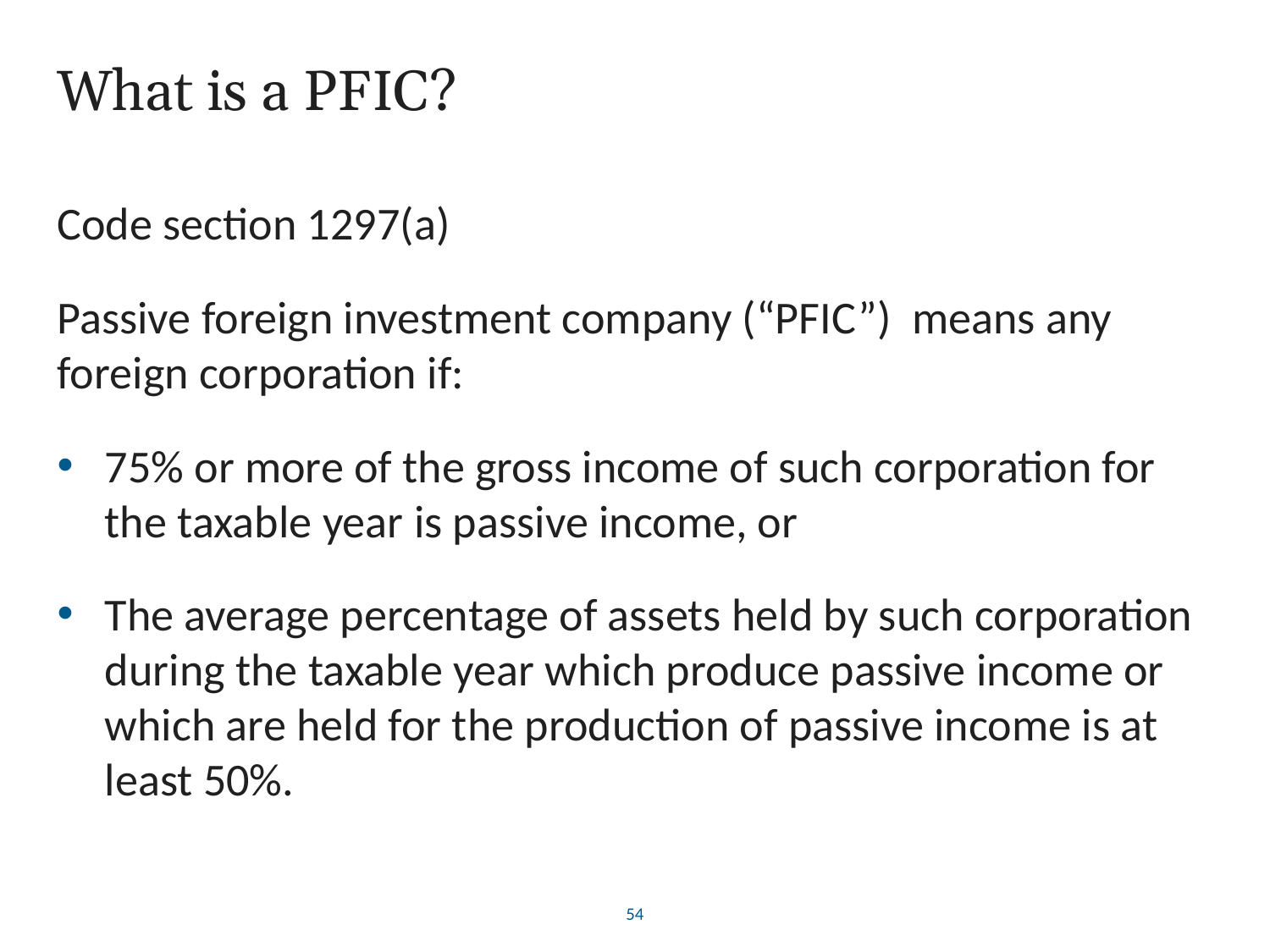

# What is a PFIC?
Code section 1297(a)
Passive foreign investment company (“PFIC”)  means any foreign corporation if:
75% or more of the gross income of such corporation for the taxable year is passive income, or
The average percentage of assets held by such corporation during the taxable year which produce passive income or which are held for the production of passive income is at least 50%.
54